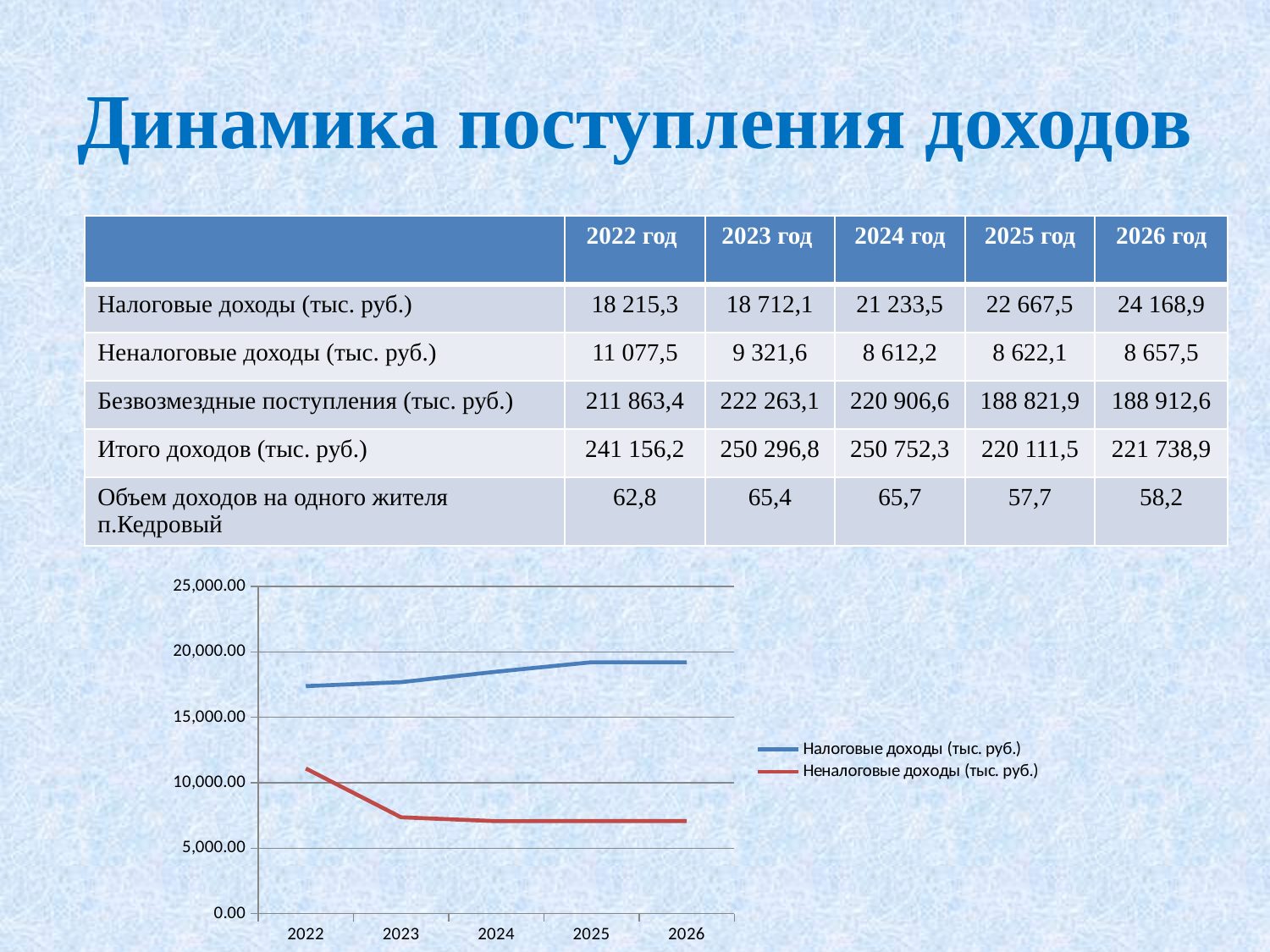

# Динамика поступления доходов
|  | 2022 год | 2023 год | 2024 год | 2025 год | 2026 год |
| --- | --- | --- | --- | --- | --- |
| Налоговые доходы (тыс. руб.) | 18 215,3 | 18 712,1 | 21 233,5 | 22 667,5 | 24 168,9 |
| Неналоговые доходы (тыс. руб.) | 11 077,5 | 9 321,6 | 8 612,2 | 8 622,1 | 8 657,5 |
| Безвозмездные поступления (тыс. руб.) | 211 863,4 | 222 263,1 | 220 906,6 | 188 821,9 | 188 912,6 |
| Итого доходов (тыс. руб.) | 241 156,2 | 250 296,8 | 250 752,3 | 220 111,5 | 221 738,9 |
| Объем доходов на одного жителя п.Кедровый | 62,8 | 65,4 | 65,7 | 57,7 | 58,2 |

### Chart

| Category | Налоговые доходы (тыс. руб.) | Неналоговые доходы (тыс. руб.) |
|---|---|---|
| 2022 | 17381.8 | 11083.9 |
| 2023 | 17685.3 | 7357.9 |
| 2024 | 18486.1 | 7060.2 |
| 2025 | 19206.2 | 7072.6 |
| 2026 | 19206.2 | 7072.6 |